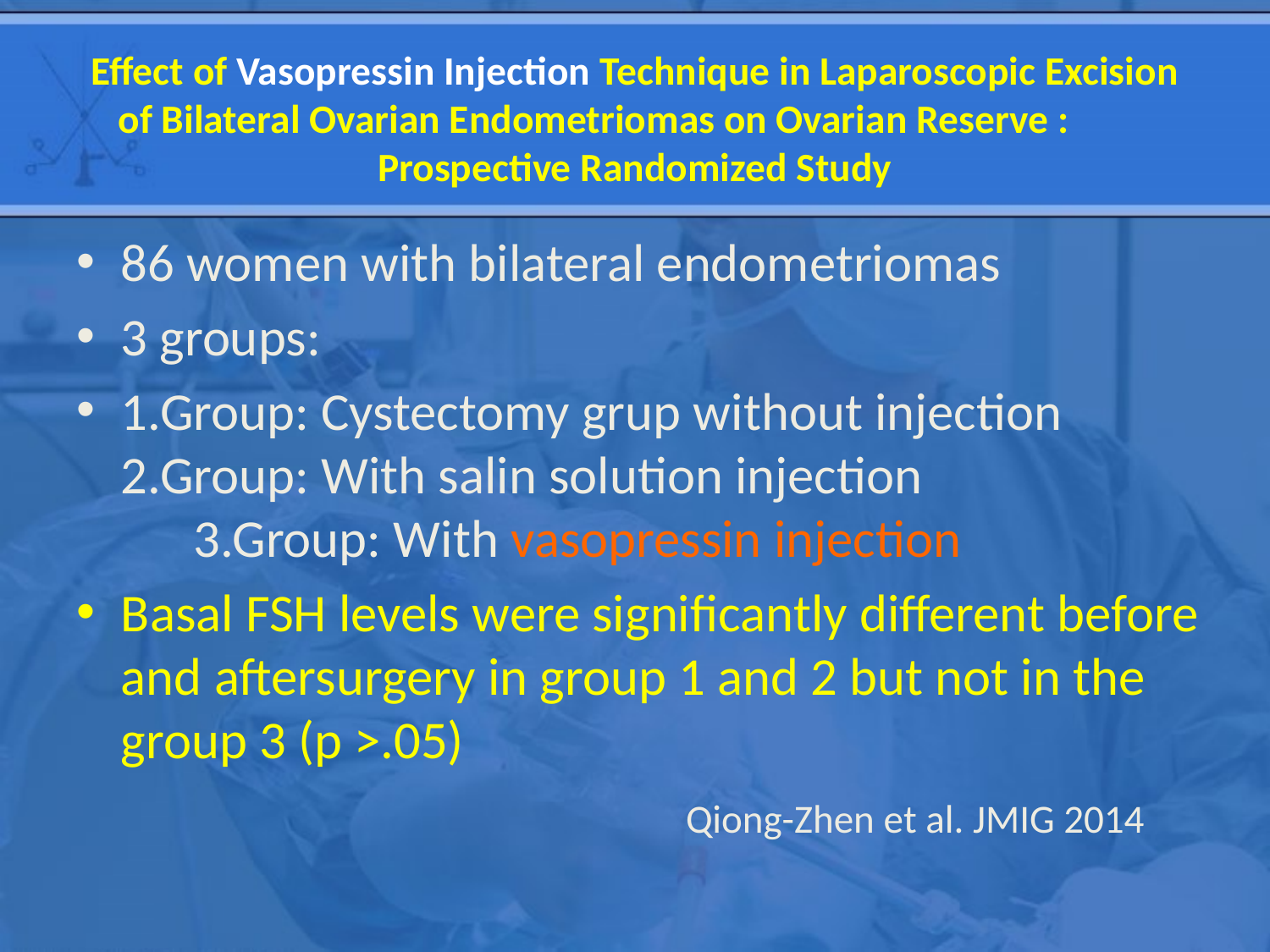

# Effect of Vasopressin Injection Technique in Laparoscopic Excision of Bilateral Ovarian Endometriomas on Ovarian Reserve :          Prospective Randomized Study
86 women with bilateral endometriomas
3 groups:
1.Group: Cystectomy grup without injection                2.Group: With salin solution injection                                  3.Group: With vasopressin injection
Basal FSH levels were significantly different before and aftersurgery in group 1 and 2 but not in the group 3 (p >.05)
                                                                  Qiong-Zhen et al. JMIG 2014